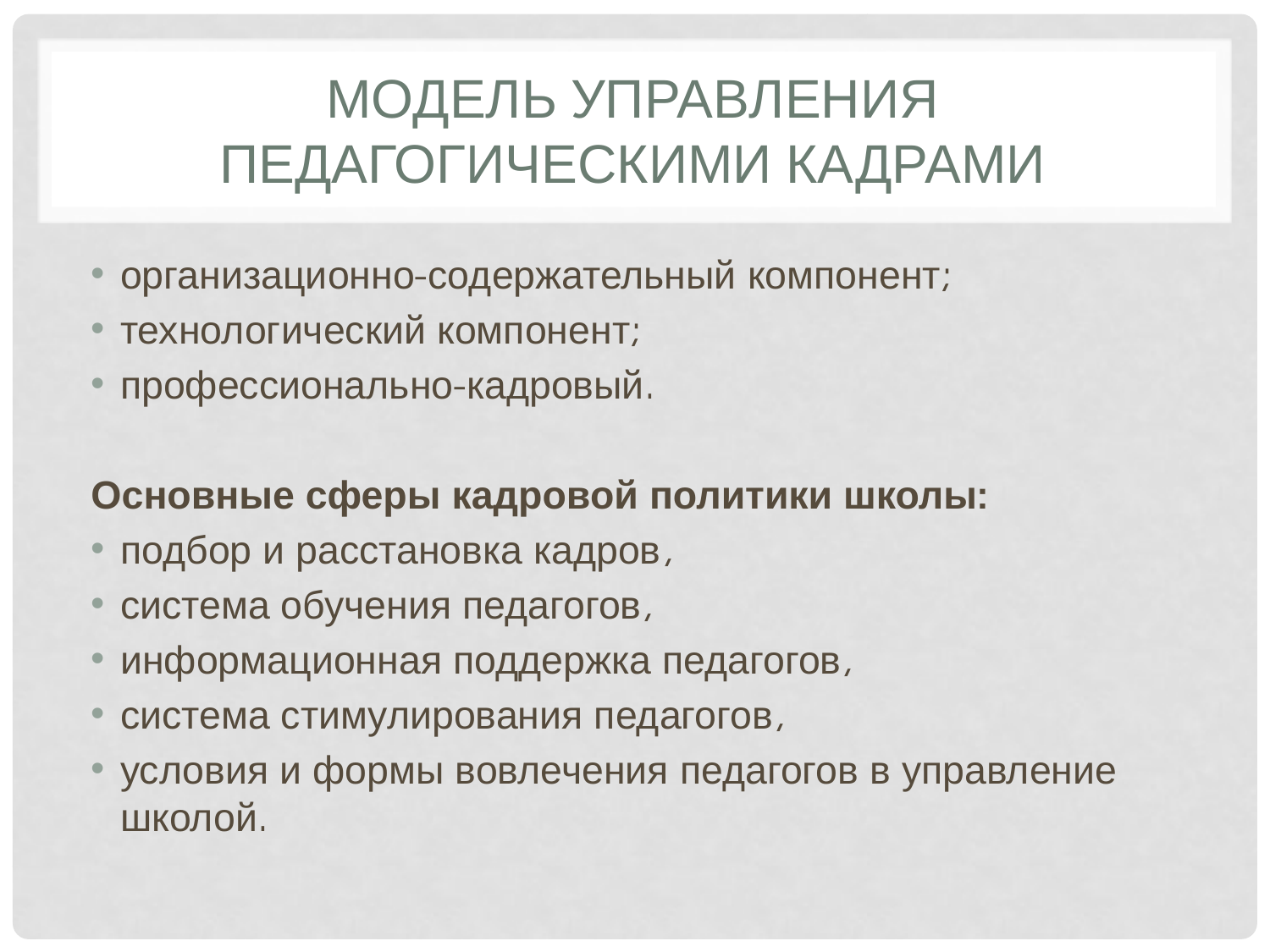

# Модель управления педагогическими кадрами
организационно-содержательный компонент;
технологический компонент;
профессионально-кадровый.

Основные сферы кадровой политики школы:
подбор и расстановка кадров,
система обучения педагогов,
информационная поддержка педагогов,
система стимулирования педагогов,
условия и формы вовлечения педагогов в управление школой.